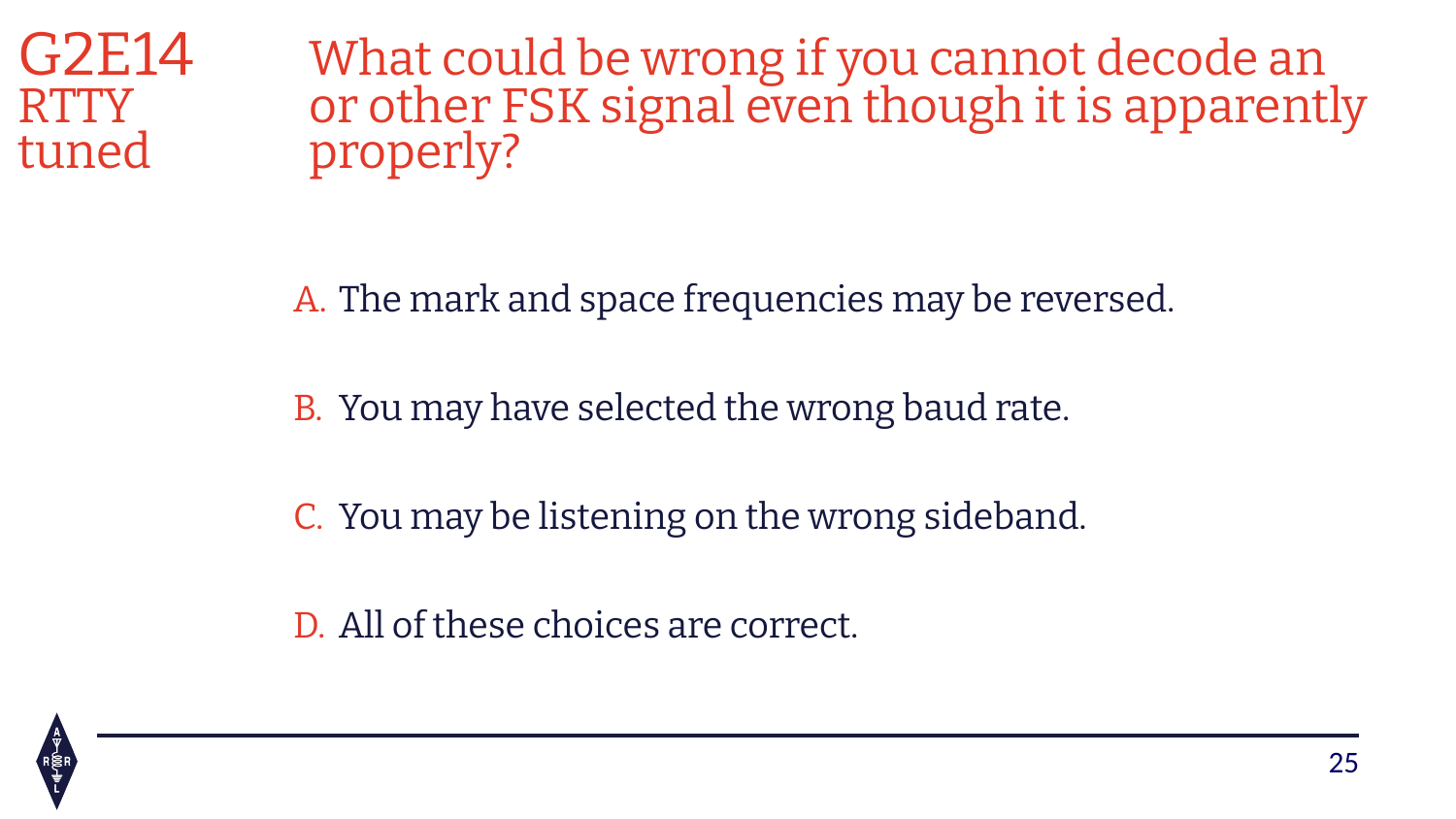

G2E14 	What could be wrong if you cannot decode an RTTY 		or other FSK signal even though it is apparently tuned 		properly?
The mark and space frequencies may be reversed.

You may have selected the wrong baud rate.

You may be listening on the wrong sideband.

All of these choices are correct.
25